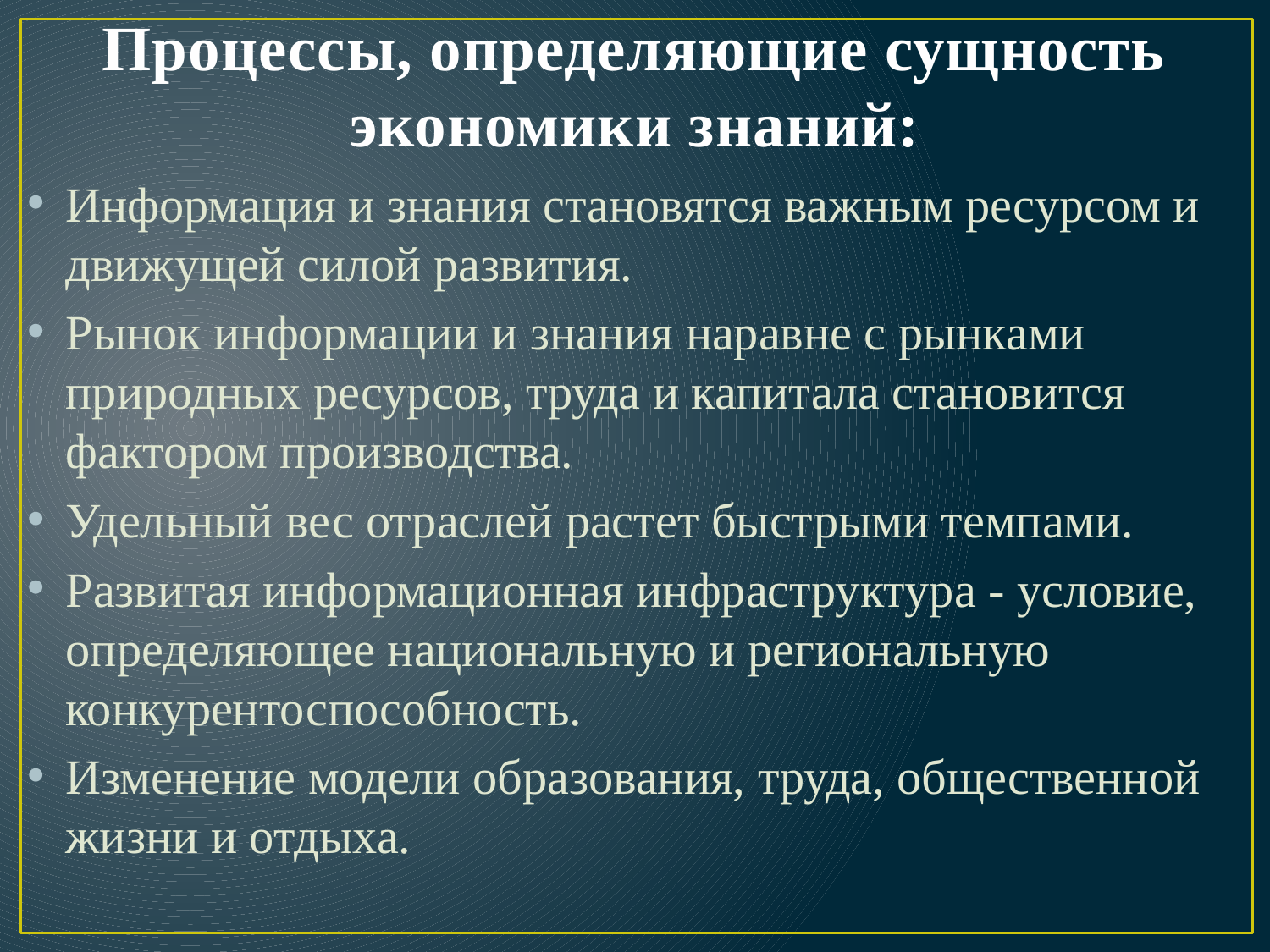

# Процессы, определяющие сущность экономики знаний:
Информация и знания становятся важным ресурсом и движущей силой развития.
Рынок информации и знания наравне с рынками природных ресурсов, труда и капитала становится фактором производства.
Удельный вес отраслей растет быстрыми темпами.
Развитая информационная инфраструктура - условие, определяющее национальную и региональную конкурентоспособность.
Изменение модели образования, труда, общественной жизни и отдыха.